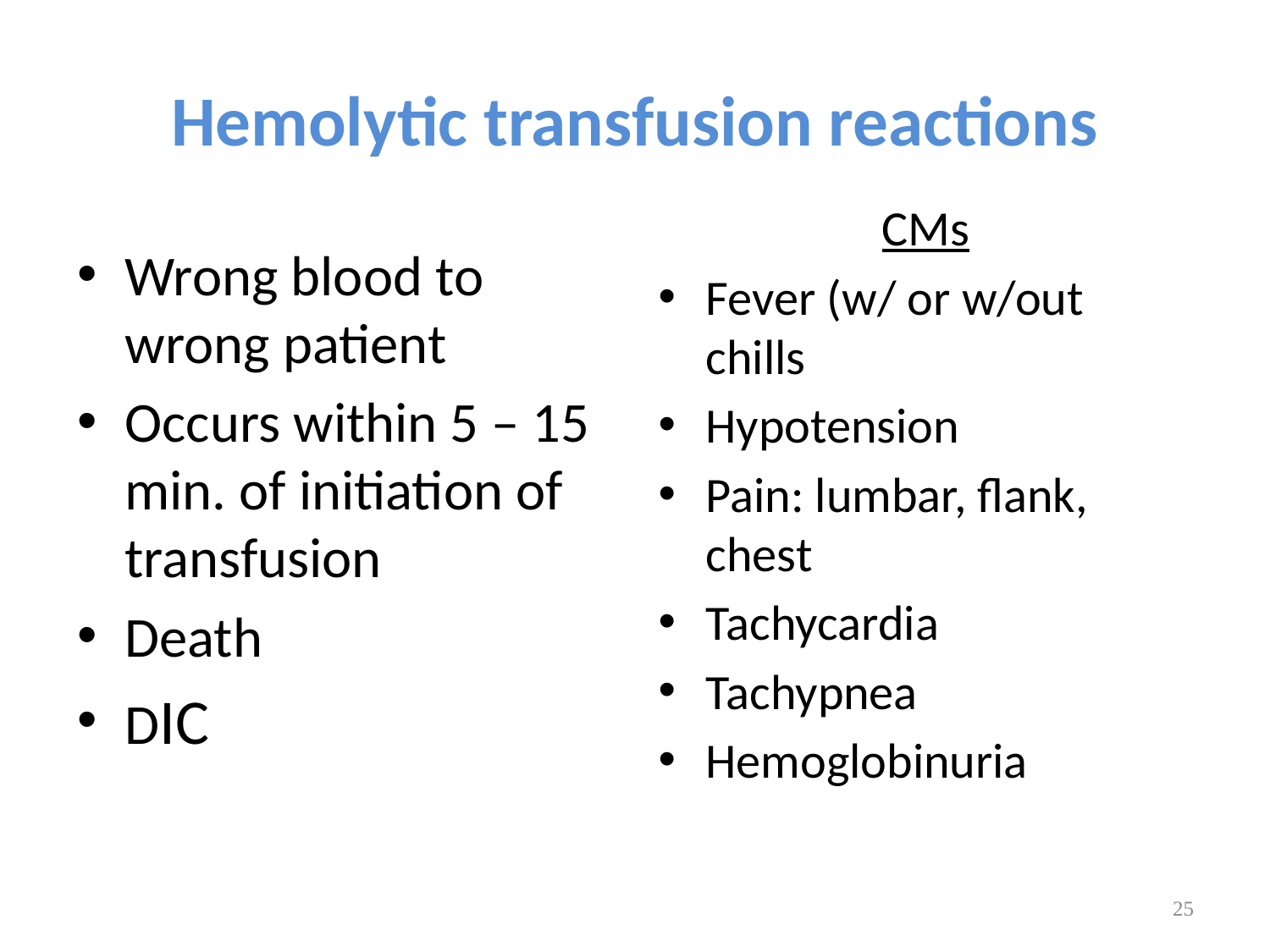

# Hemolytic transfusion reactions
CMs
Fever (w/ or w/out chills
Hypotension
Pain: lumbar, flank, chest
Tachycardia
Tachypnea
Hemoglobinuria

Wrong blood to wrong patient
Occurs within 5 – 15 min. of initiation of transfusion
Death
DIC
25